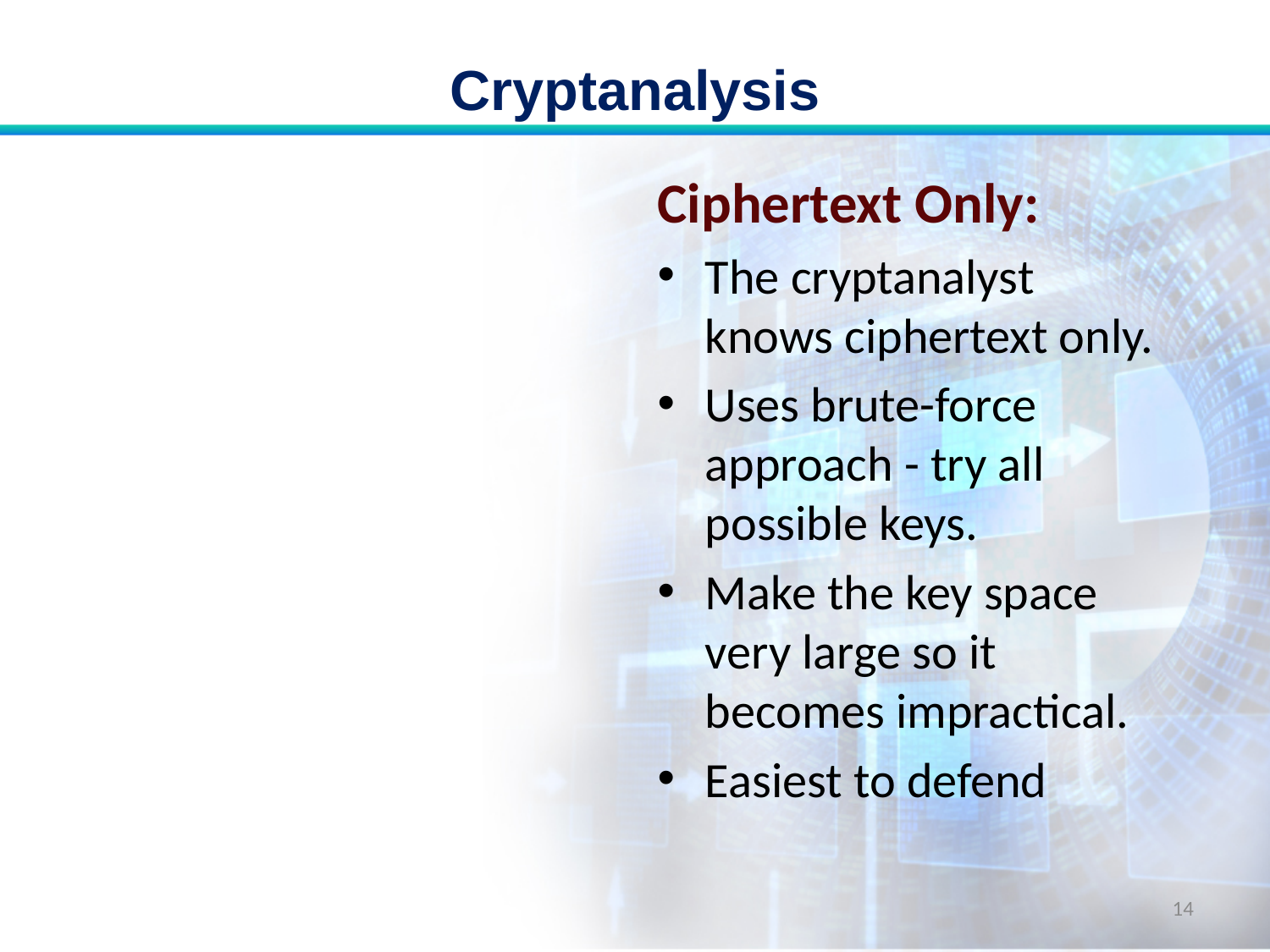

# Cryptanalysis
Ciphertext Only:
The cryptanalyst knows ciphertext only.
Uses brute-force approach - try all possible keys.
Make the key space very large so it becomes impractical.
Easiest to defend

14